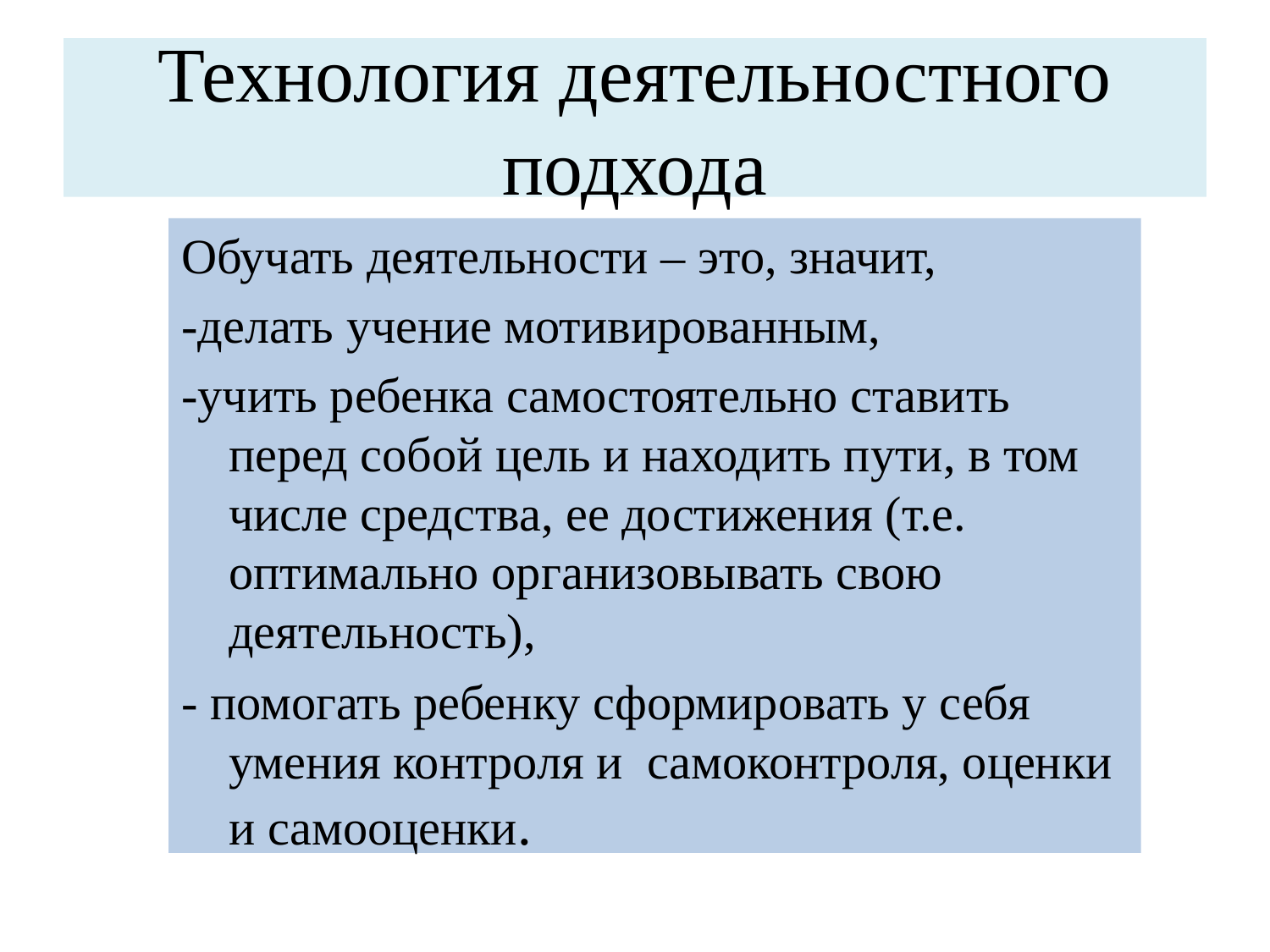

# Технология деятельностного подхода
Обучать деятельности – это, значит,
-делать учение мотивированным,
-учить ребенка самостоятельно ставить перед собой цель и находить пути, в том числе средства, ее достижения (т.е. оптимально организовывать свою деятельность),
- помогать ребенку сформировать у себя умения контроля и  самоконтроля, оценки и самооценки.